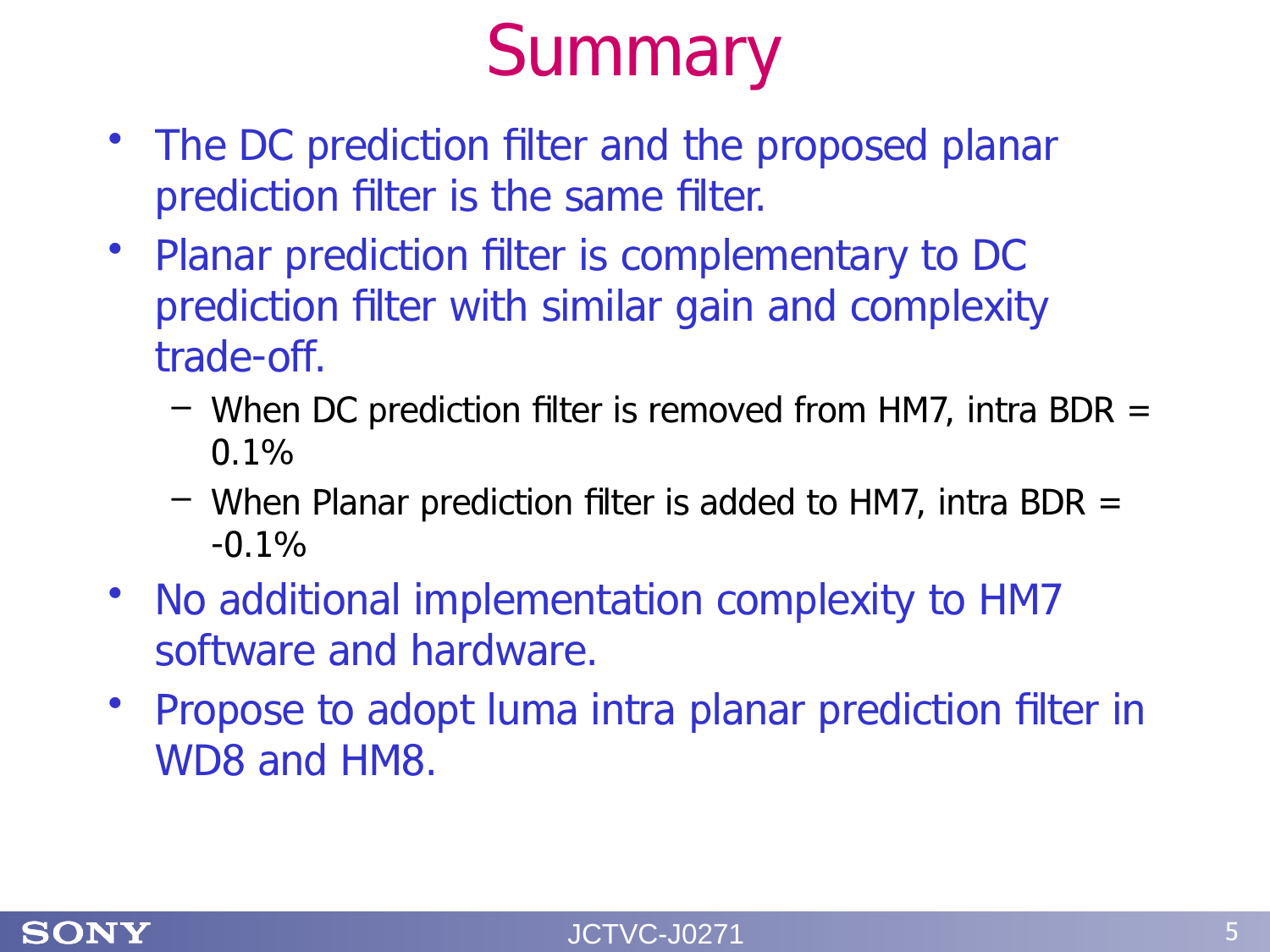

# Summary
The DC prediction filter and the proposed planar prediction filter is the same filter.
Planar prediction filter is complementary to DC prediction filter with similar gain and complexity trade-off.
When DC prediction filter is removed from HM7, intra BDR = 0.1%
When Planar prediction filter is added to HM7, intra BDR =   -0.1%
No additional implementation complexity to HM7 software and hardware.
Propose to adopt luma intra planar prediction filter in WD8 and HM8.
JCTVC-J0271
5